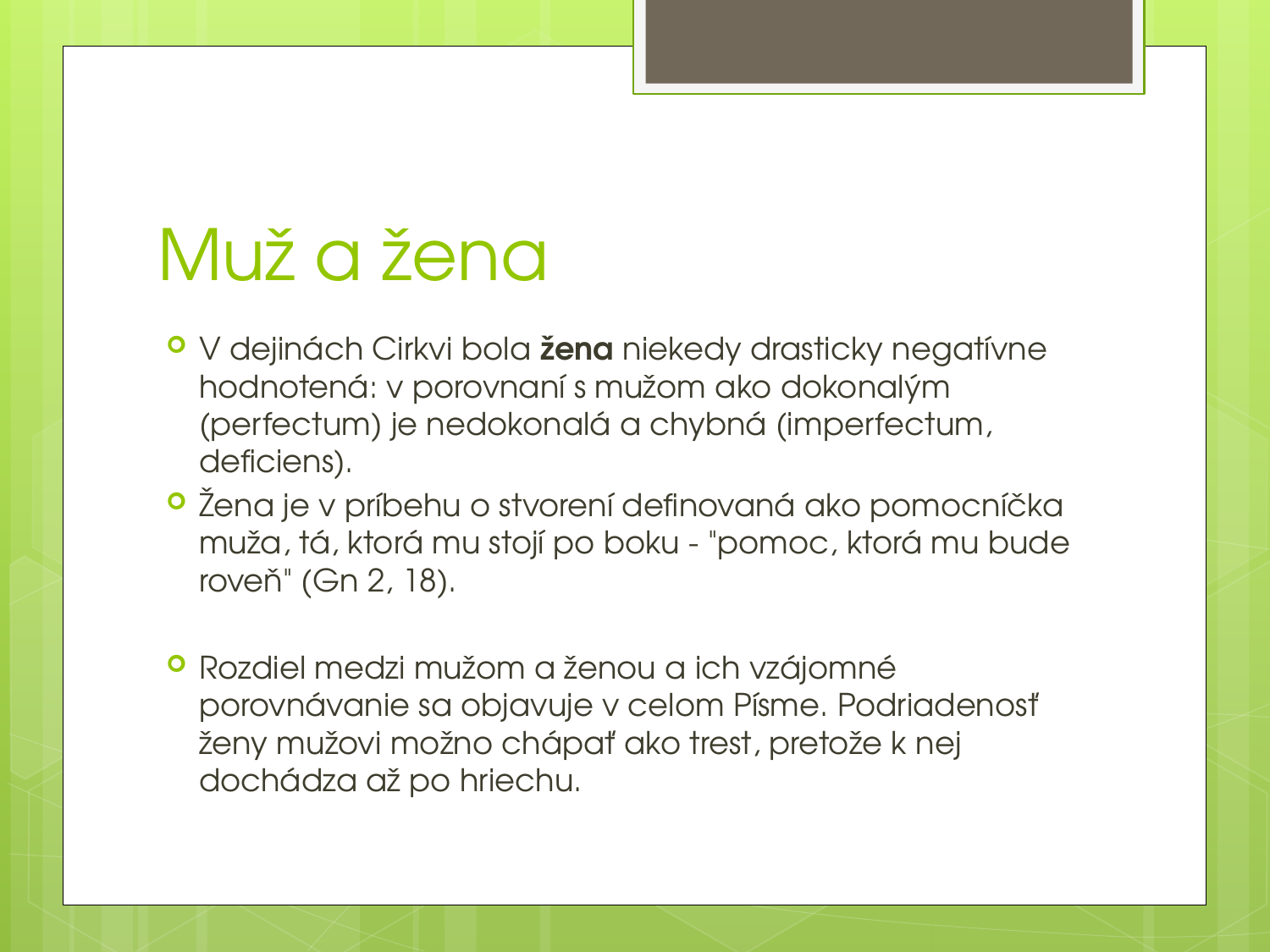

# Muž a žena
V dejinách Cirkvi bola žena niekedy drasticky negatívne hodnotená: v porovnaní s mužom ako dokonalým (perfectum) je nedokonalá a chybná (imperfectum, deficiens).
Žena je v príbehu o stvorení definovaná ako pomocníčka muža, tá, ktorá mu stojí po boku - "pomoc, ktorá mu bude roveň" (Gn 2, 18).

Rozdiel medzi mužom a ženou a ich vzájomné porovnávanie sa objavuje v celom Písme. Podriadenosť ženy mužovi možno chápať ako trest, pretože k nej dochádza až po hriechu.